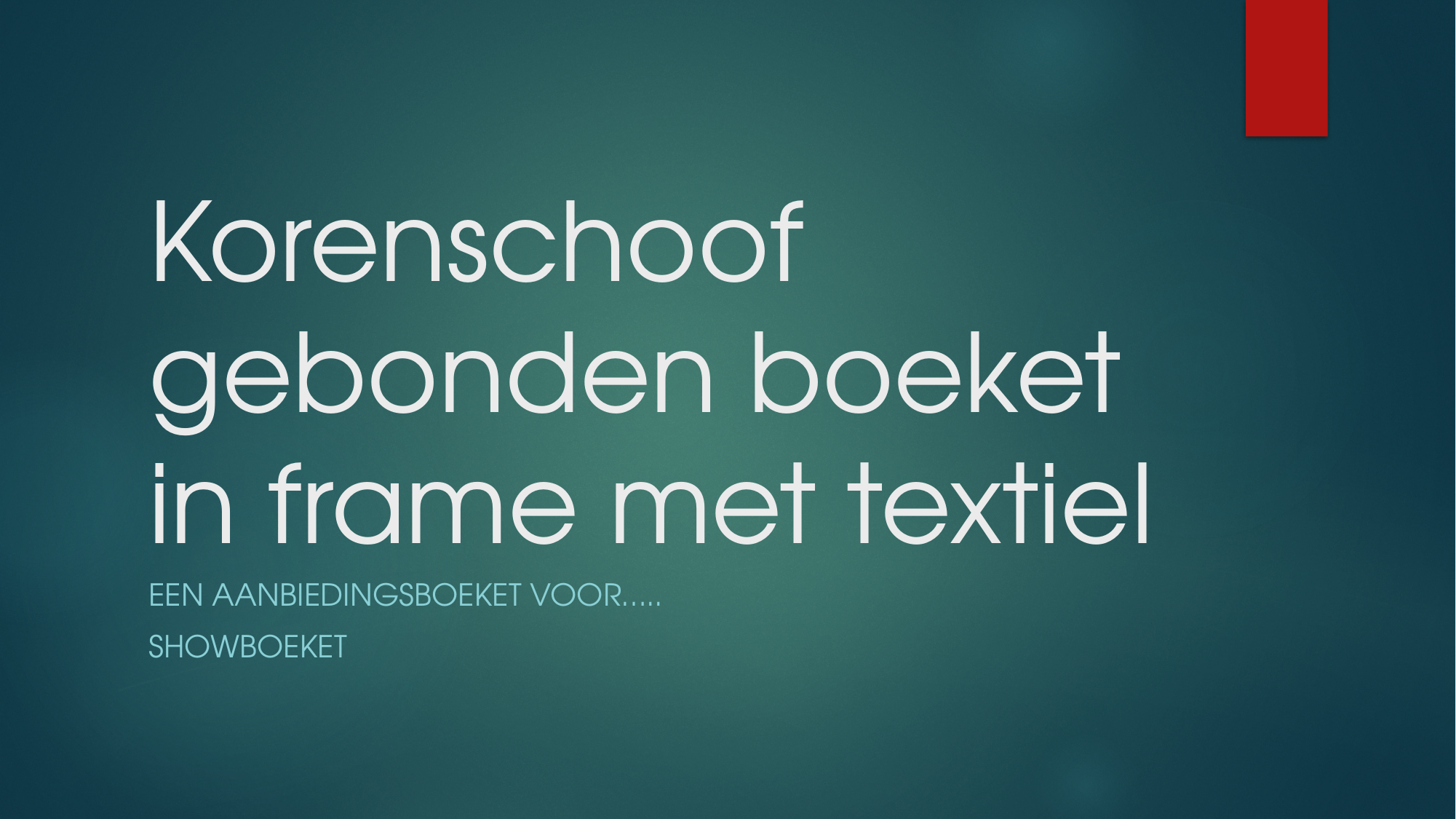

# Korenschoof gebonden boeket in frame met textiel
Een aanbiedingsboeket voor…..
Showboeket